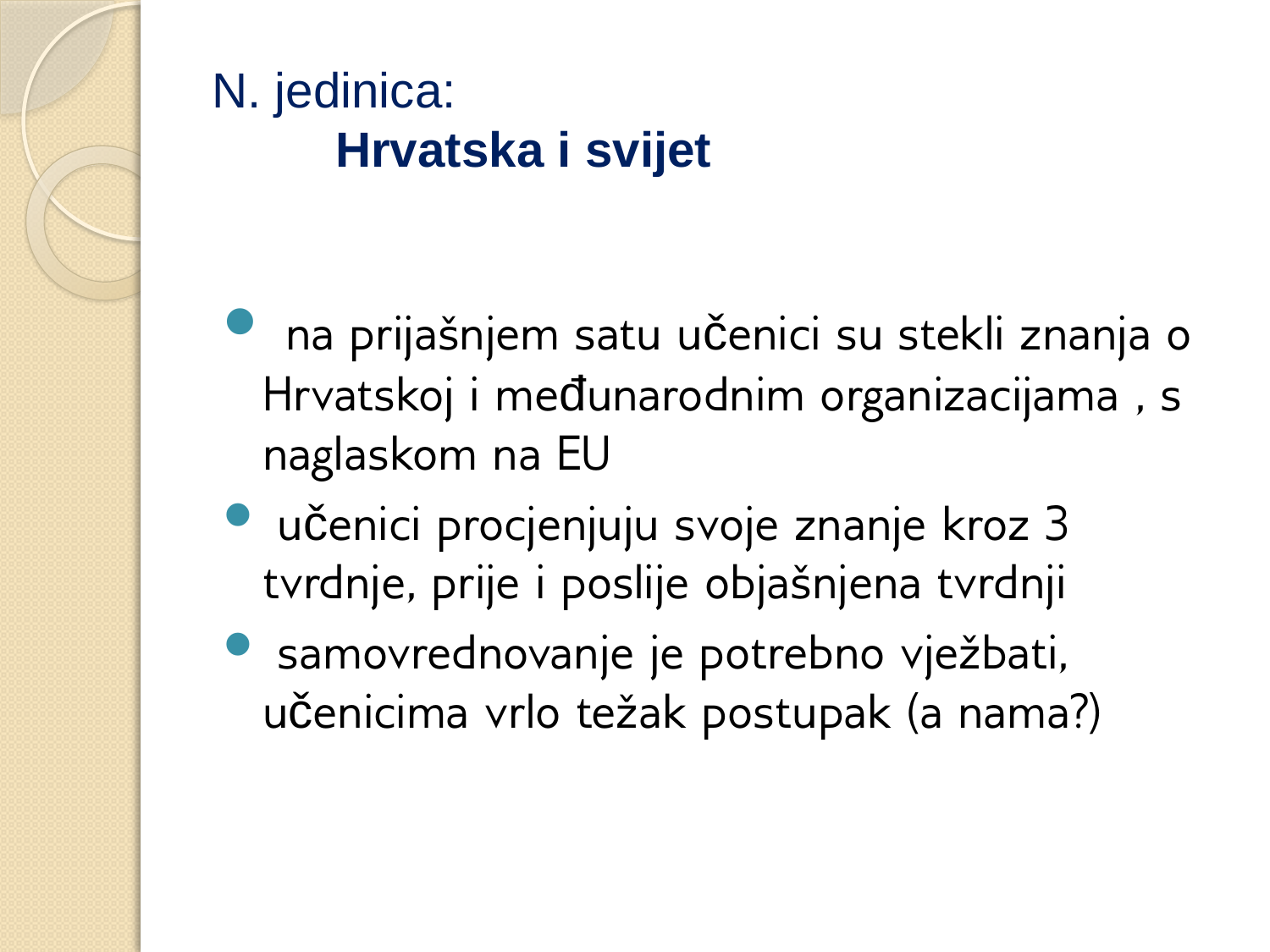

# N. jedinica: Hrvatska i svijet
 na prijašnjem satu učenici su stekli znanja o Hrvatskoj i međunarodnim organizacijama , s naglaskom na EU
 učenici procjenjuju svoje znanje kroz 3 tvrdnje, prije i poslije objašnjena tvrdnji
 samovrednovanje je potrebno vježbati, učenicima vrlo težak postupak (a nama?)